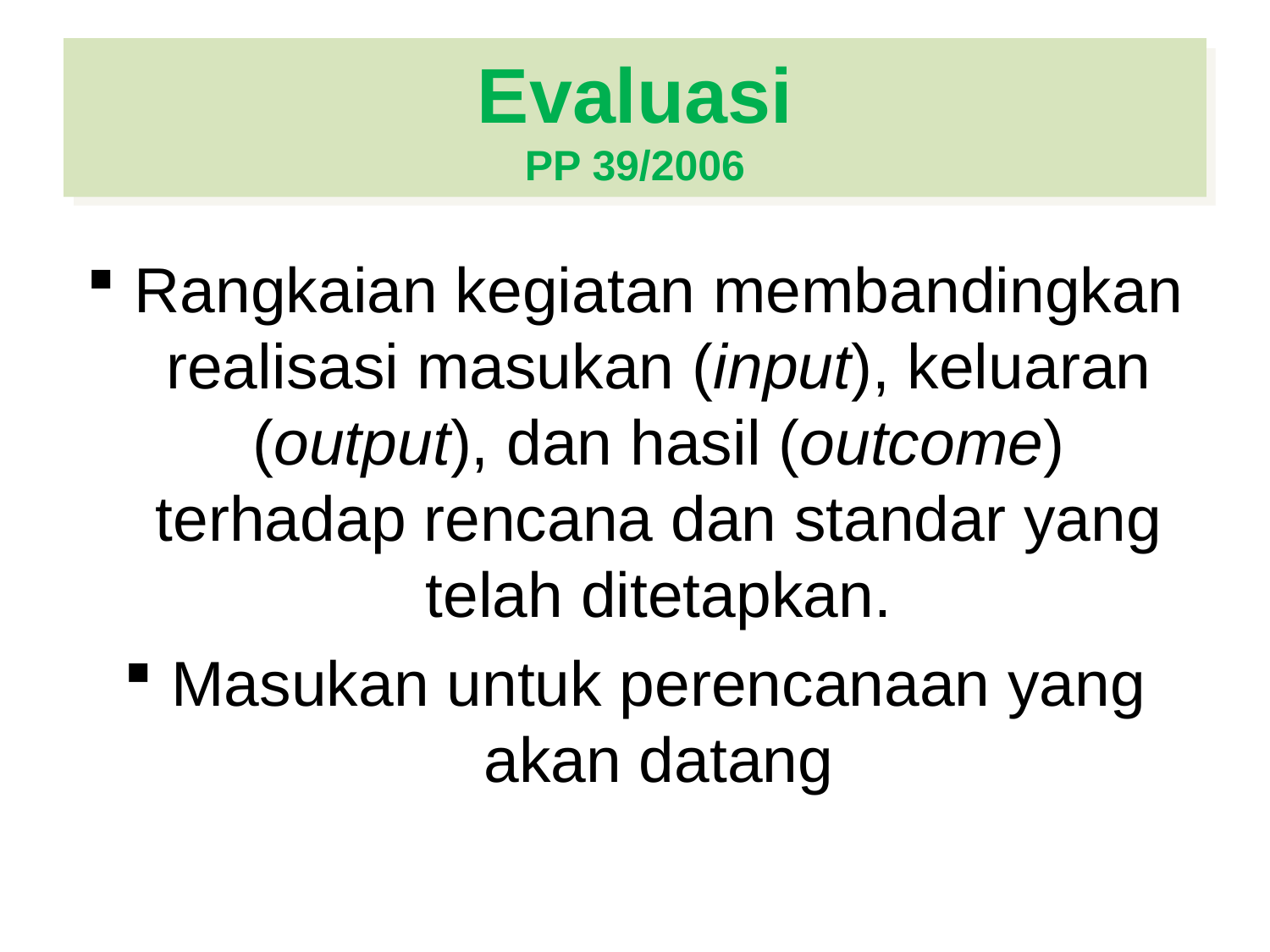

# Evaluasi PP 39/2006
Rangkaian kegiatan membandingkan realisasi masukan (input), keluaran (output), dan hasil (outcome) terhadap rencana dan standar yang telah ditetapkan.
Masukan untuk perencanaan yang akan datang